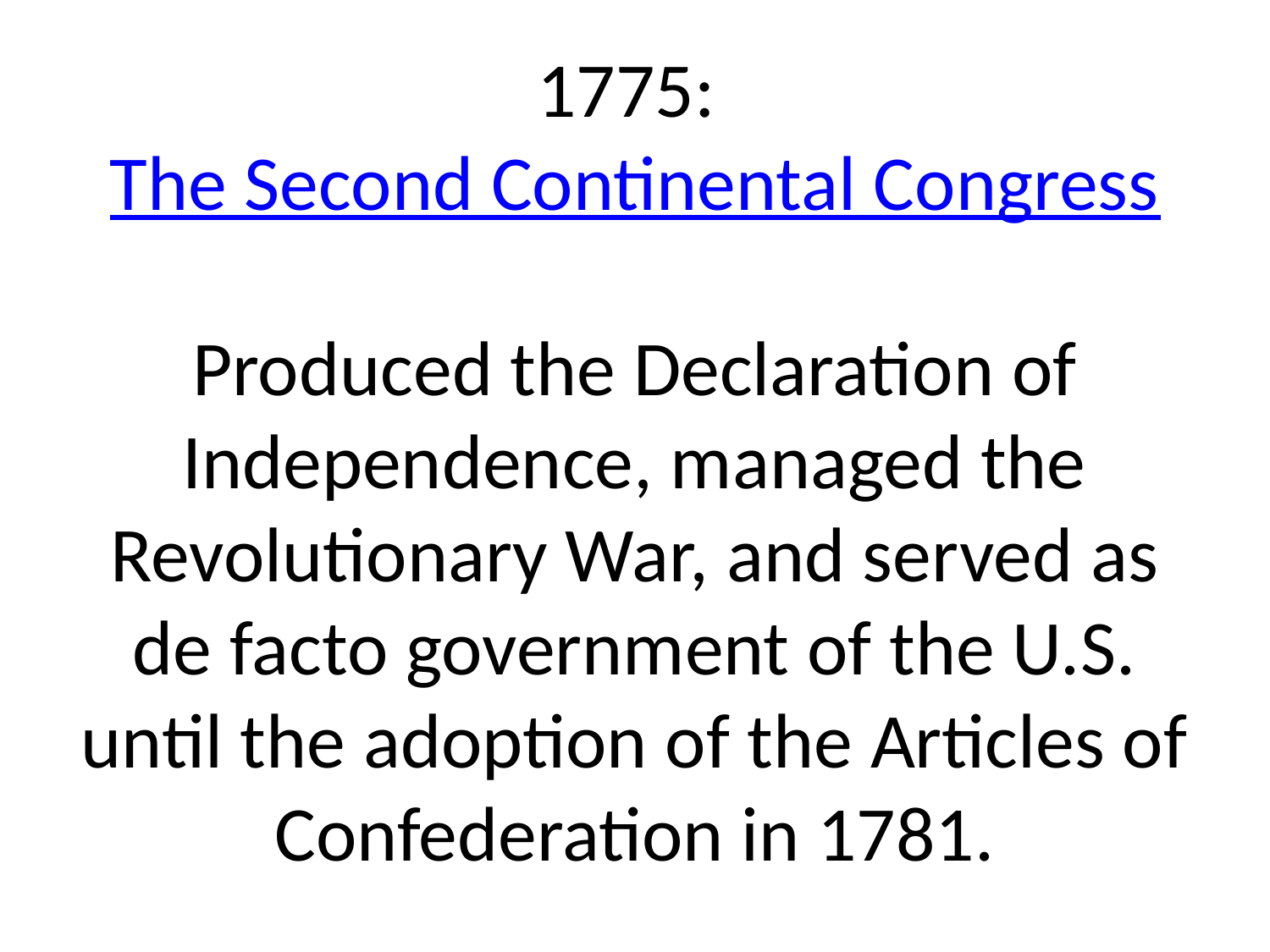

# 1775: The Second Continental Congress Produced the Declaration of Independence, managed the Revolutionary War, and served as de facto government of the U.S. until the adoption of the Articles of Confederation in 1781.